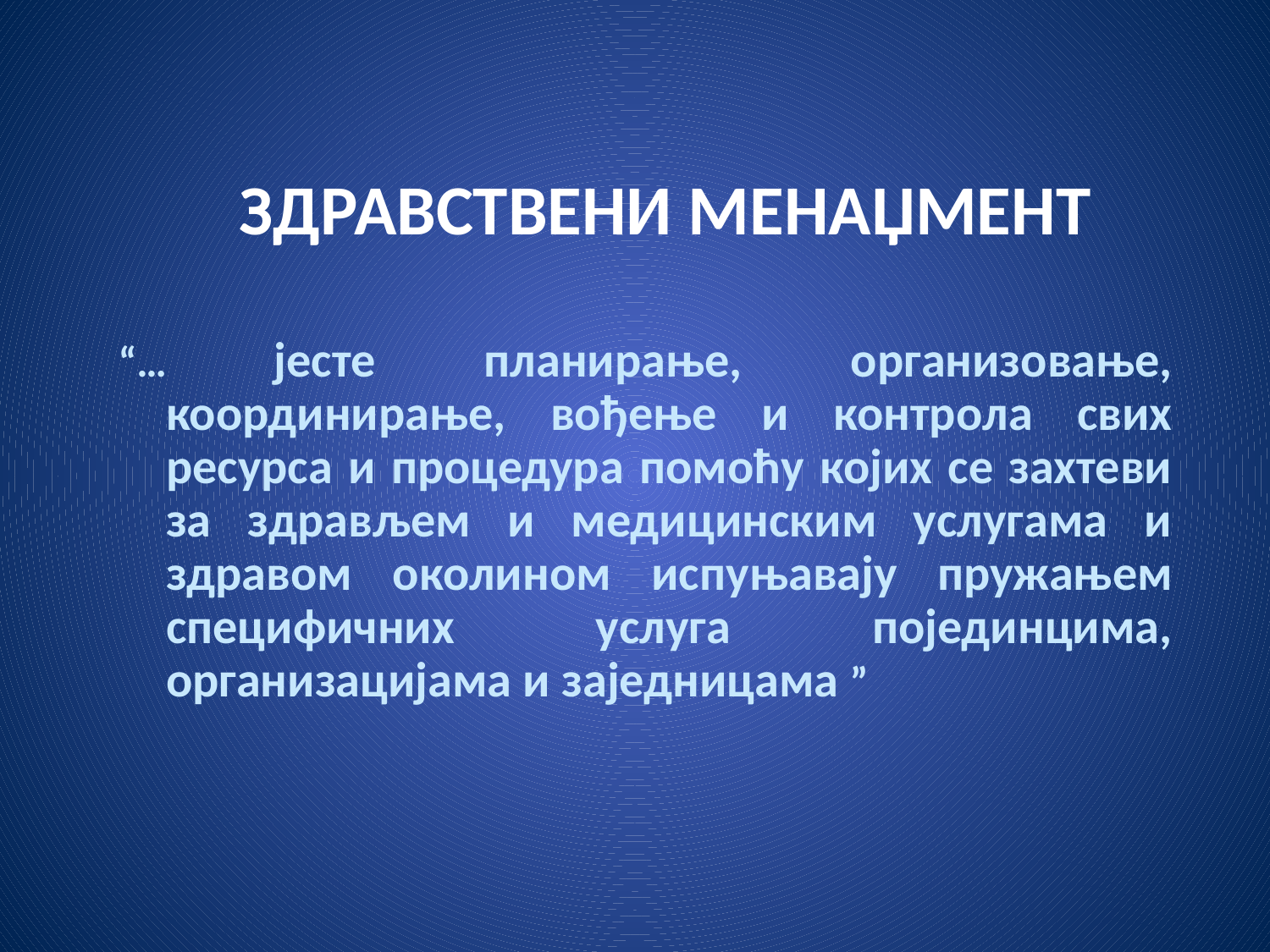

# ЗДРАВСТВЕНИ МЕНАЏМЕНТ
“… јесте планирање, организовање, координирање, вођење и контрола свих ресурса и процедура помоћу којих се захтеви за здрављем и медицинским услугама и здравом околином испуњавају пружањем специфичних услуга појединцима, организацијама и заједницама ”